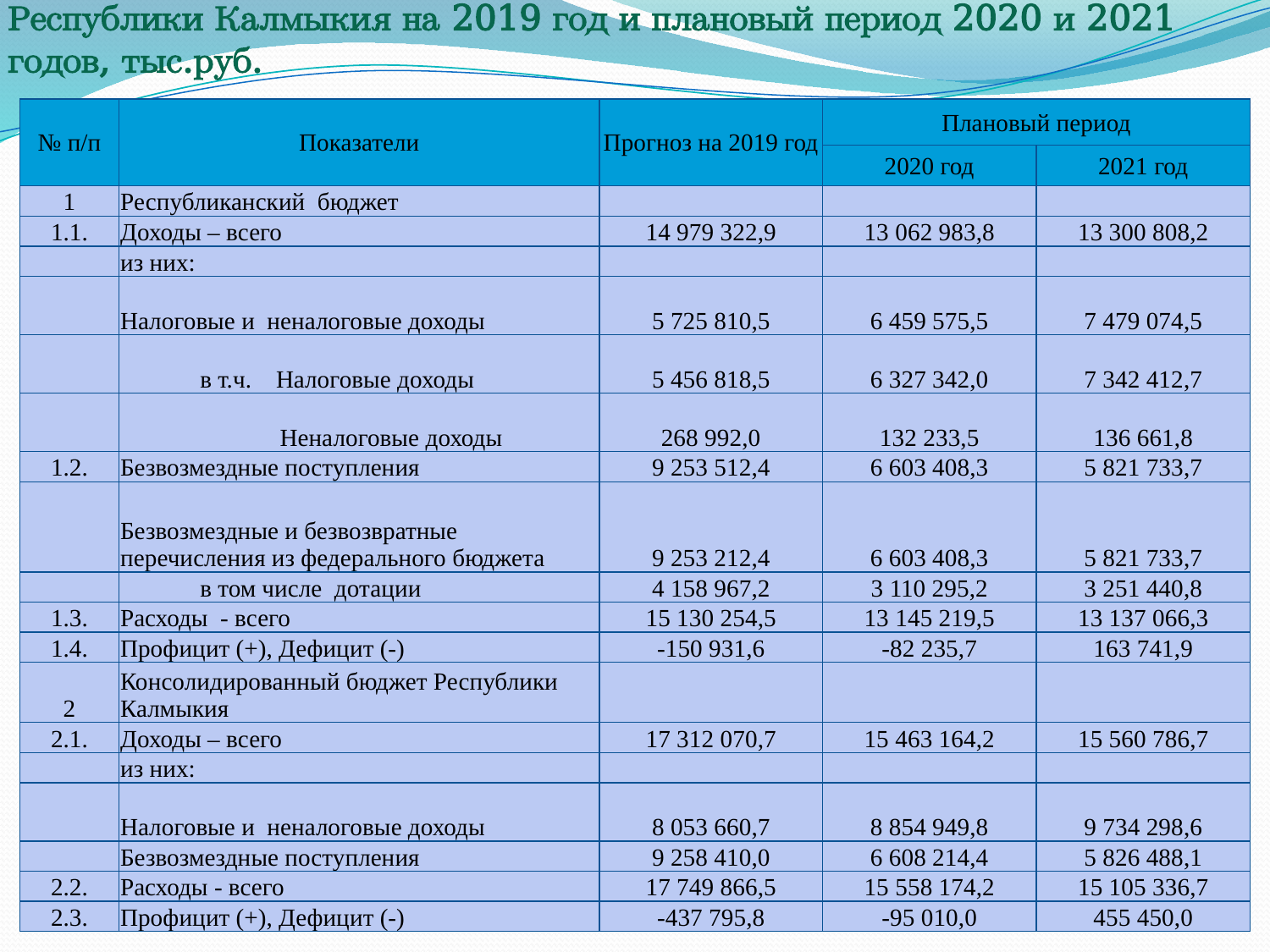

# Прогноз основных характеристик консолидированного бюджета Республики Калмыкия на 2019 год и плановый период 2020 и 2021 годов, тыс.руб.
| № п/п | Показатели | Прогноз на 2019 год | Плановый период |  |
| --- | --- | --- | --- | --- |
|  |  |  | 2020 год | 2021 год |
| 1 | Республиканский бюджет |  |  |  |
| 1.1. | Доходы – всего | 14 979 322,9 | 13 062 983,8 | 13 300 808,2 |
|  | из них: |  |  |  |
|  | Налоговые и неналоговые доходы | 5 725 810,5 | 6 459 575,5 | 7 479 074,5 |
|  | в т.ч. Налоговые доходы | 5 456 818,5 | 6 327 342,0 | 7 342 412,7 |
|  | Неналоговые доходы | 268 992,0 | 132 233,5 | 136 661,8 |
| 1.2. | Безвозмездные поступления | 9 253 512,4 | 6 603 408,3 | 5 821 733,7 |
|  | Безвозмездные и безвозвратные перечисления из федерального бюджета | 9 253 212,4 | 6 603 408,3 | 5 821 733,7 |
|  | в том числе дотации | 4 158 967,2 | 3 110 295,2 | 3 251 440,8 |
| 1.3. | Расходы - всего | 15 130 254,5 | 13 145 219,5 | 13 137 066,3 |
| 1.4. | Профицит (+), Дефицит (-) | -150 931,6 | -82 235,7 | 163 741,9 |
| 2 | Консолидированный бюджет Республики Калмыкия |  |  |  |
| 2.1. | Доходы – всего | 17 312 070,7 | 15 463 164,2 | 15 560 786,7 |
|  | из них: |  |  |  |
|  | Налоговые и неналоговые доходы | 8 053 660,7 | 8 854 949,8 | 9 734 298,6 |
|  | Безвозмездные поступления | 9 258 410,0 | 6 608 214,4 | 5 826 488,1 |
| 2.2. | Расходы - всего | 17 749 866,5 | 15 558 174,2 | 15 105 336,7 |
| 2.3. | Профицит (+), Дефицит (-) | -437 795,8 | -95 010,0 | 455 450,0 |